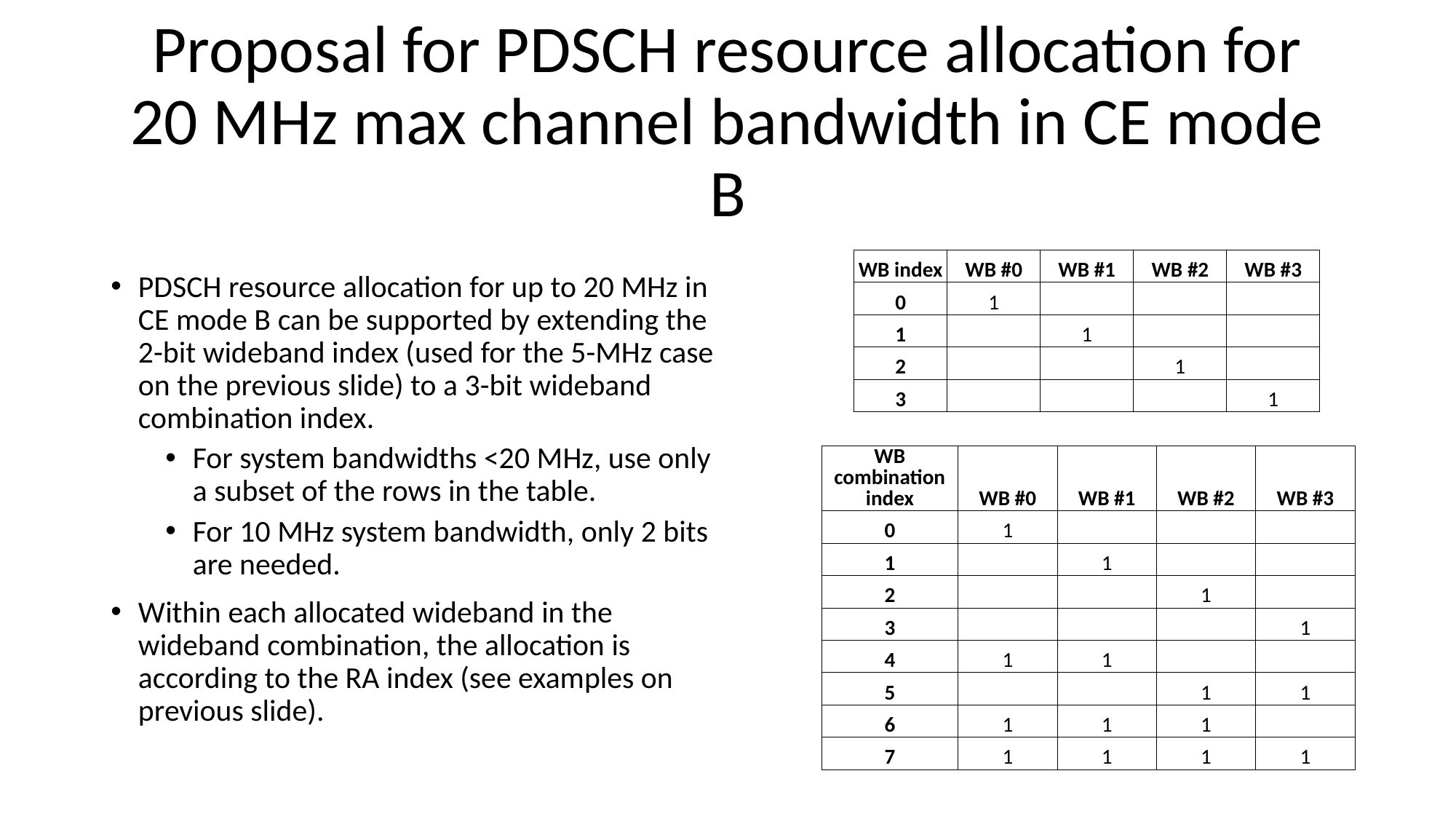

# Proposal for PDSCH resource allocation for 20 MHz max channel bandwidth in CE mode B
| WB index | WB #0 | WB #1 | WB #2 | WB #3 |
| --- | --- | --- | --- | --- |
| 0 | 1 |  |  |  |
| 1 |  | 1 |  |  |
| 2 |  |  | 1 |  |
| 3 |  |  |  | 1 |
PDSCH resource allocation for up to 20 MHz in CE mode B can be supported by extending the 2-bit wideband index (used for the 5-MHz case on the previous slide) to a 3-bit wideband combination index.
For system bandwidths <20 MHz, use only a subset of the rows in the table.
For 10 MHz system bandwidth, only 2 bits are needed.
Within each allocated wideband in the wideband combination, the allocation is according to the RA index (see examples on previous slide).
| WB combination index | WB #0 | WB #1 | WB #2 | WB #3 |
| --- | --- | --- | --- | --- |
| 0 | 1 |  |  |  |
| 1 |  | 1 |  |  |
| 2 |  |  | 1 |  |
| 3 |  |  |  | 1 |
| 4 | 1 | 1 |  |  |
| 5 |  |  | 1 | 1 |
| 6 | 1 | 1 | 1 |  |
| 7 | 1 | 1 | 1 | 1 |